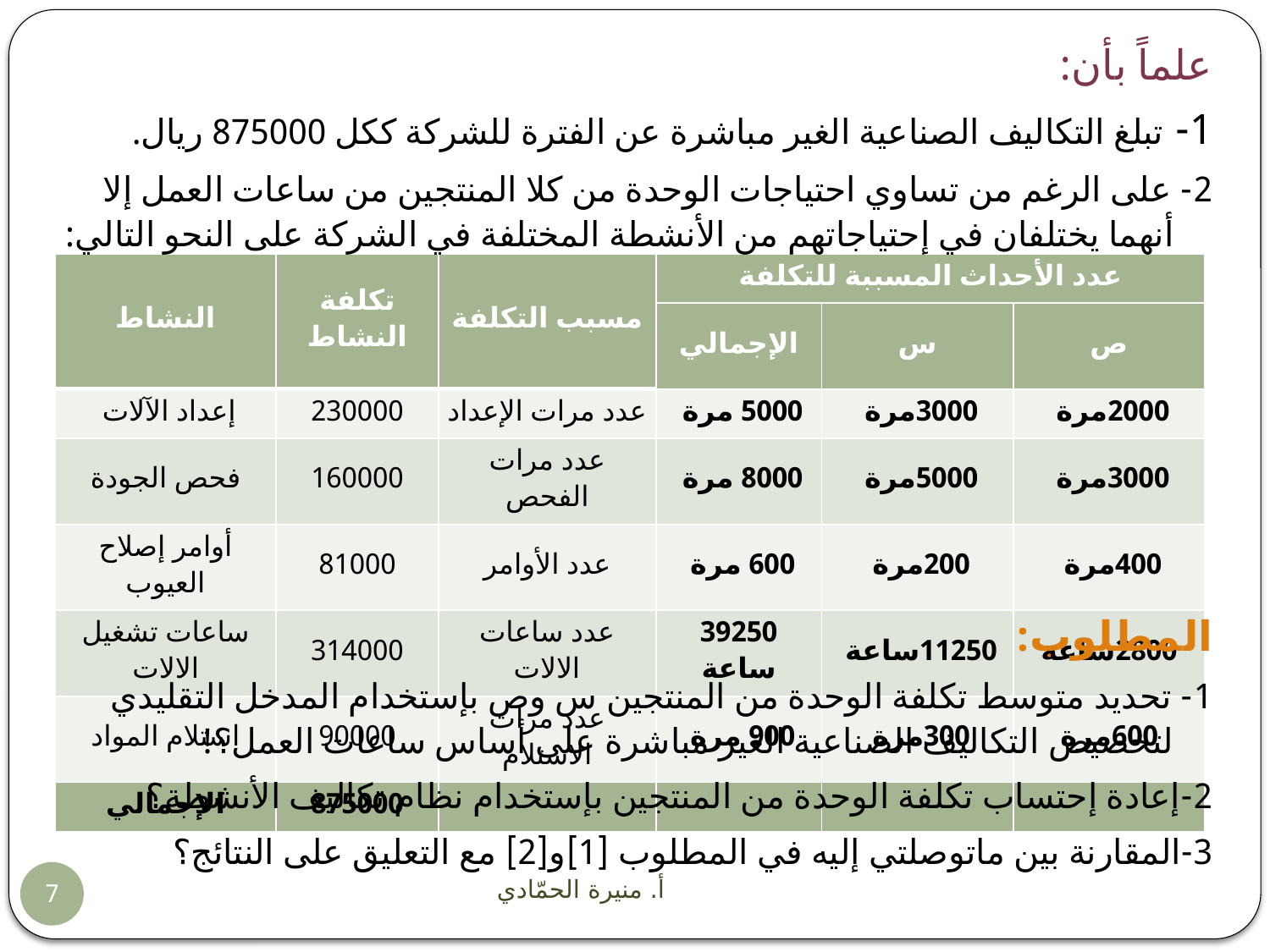

علماً بأن:
1- تبلغ التكاليف الصناعية الغير مباشرة عن الفترة للشركة ككل 875000 ريال.
2- على الرغم من تساوي احتياجات الوحدة من كلا المنتجين من ساعات العمل إلا أنهما يختلفان في إحتياجاتهم من الأنشطة المختلفة في الشركة على النحو التالي:

المطلوب:
1- تحديد متوسط تكلفة الوحدة من المنتجين س وص بإستخدام المدخل التقليدي لتخصيص التكاليف الصناعية الغير مباشرة على أساس ساعات العمل؟!
2-إعادة إحتساب تكلفة الوحدة من المنتجين بإستخدام نظام تكاليف الأنشطة؟
3-المقارنة بين ماتوصلتي إليه في المطلوب [1]و[2] مع التعليق على النتائج؟
| النشاط | تكلفة النشاط | مسبب التكلفة | عدد الأحداث المسببة للتكلفة |  |  |
| --- | --- | --- | --- | --- | --- |
|  |  |  | الإجمالي | س | ص |
| إعداد الآلات | 230000 | عدد مرات الإعداد | 5000 مرة | 3000مرة | 2000مرة |
| فحص الجودة | 160000 | عدد مرات الفحص | 8000 مرة | 5000مرة | 3000مرة |
| أوامر إصلاح العيوب | 81000 | عدد الأوامر | 600 مرة | 200مرة | 400مرة |
| ساعات تشغيل الالات | 314000 | عدد ساعات الالات | 39250 ساعة | 11250ساعة | 2800ساعة |
| استلام المواد | 90000 | عدد مرات الاستلام | 900 مرة | 300مرة | 600مرة |
| الإجمالي | 875000 |  |  |  |  |
أ. منيرة الحمّادي
7